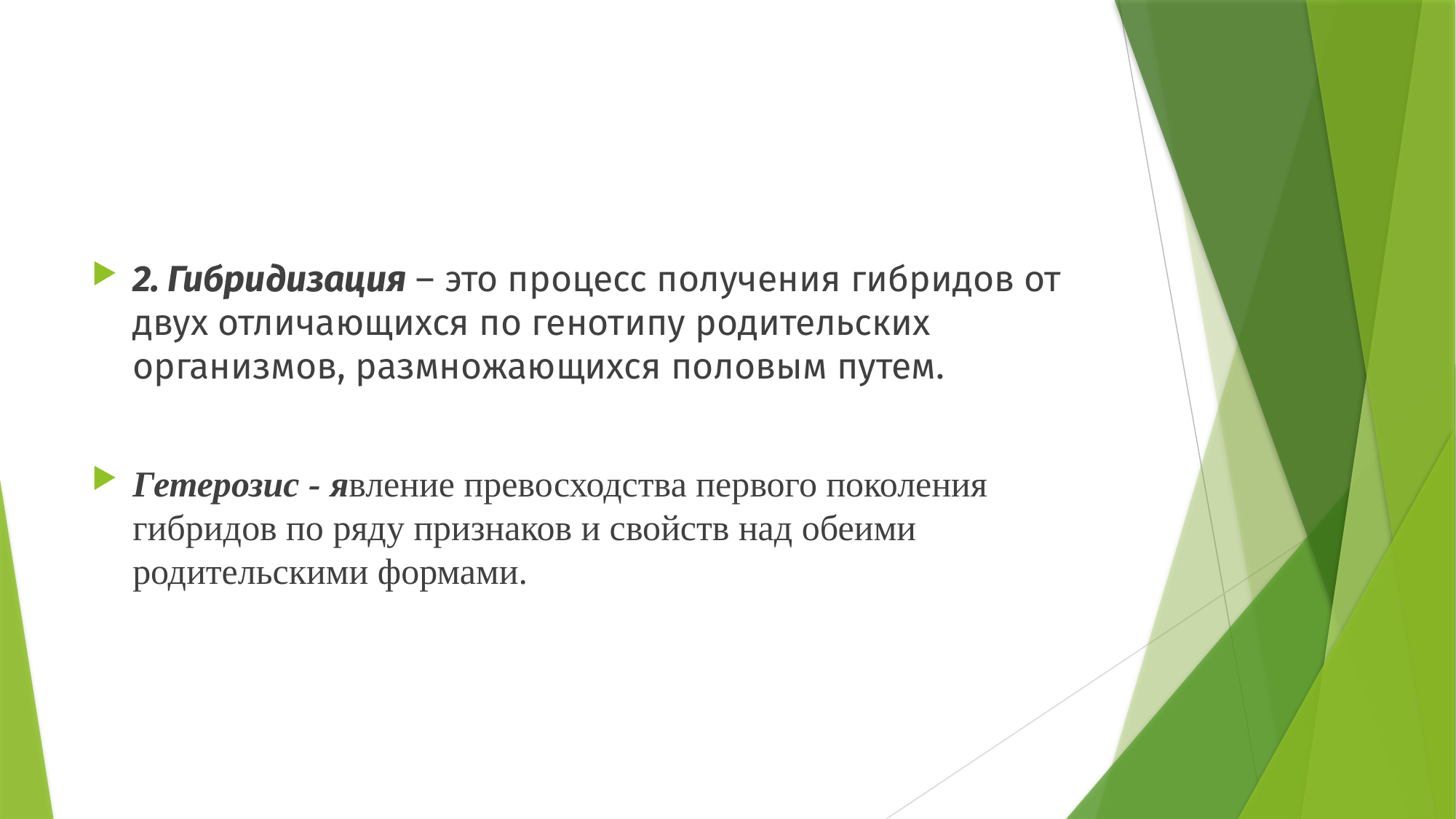

#
2. Гибридизация – это процесс получения гибридов от двух отличающихся по генотипу родительских организмов, размножающихся половым путем.

Гетерозис - явление превосходства первого поколения гибридов по ряду признаков и свойств над обеими родительскими формами.